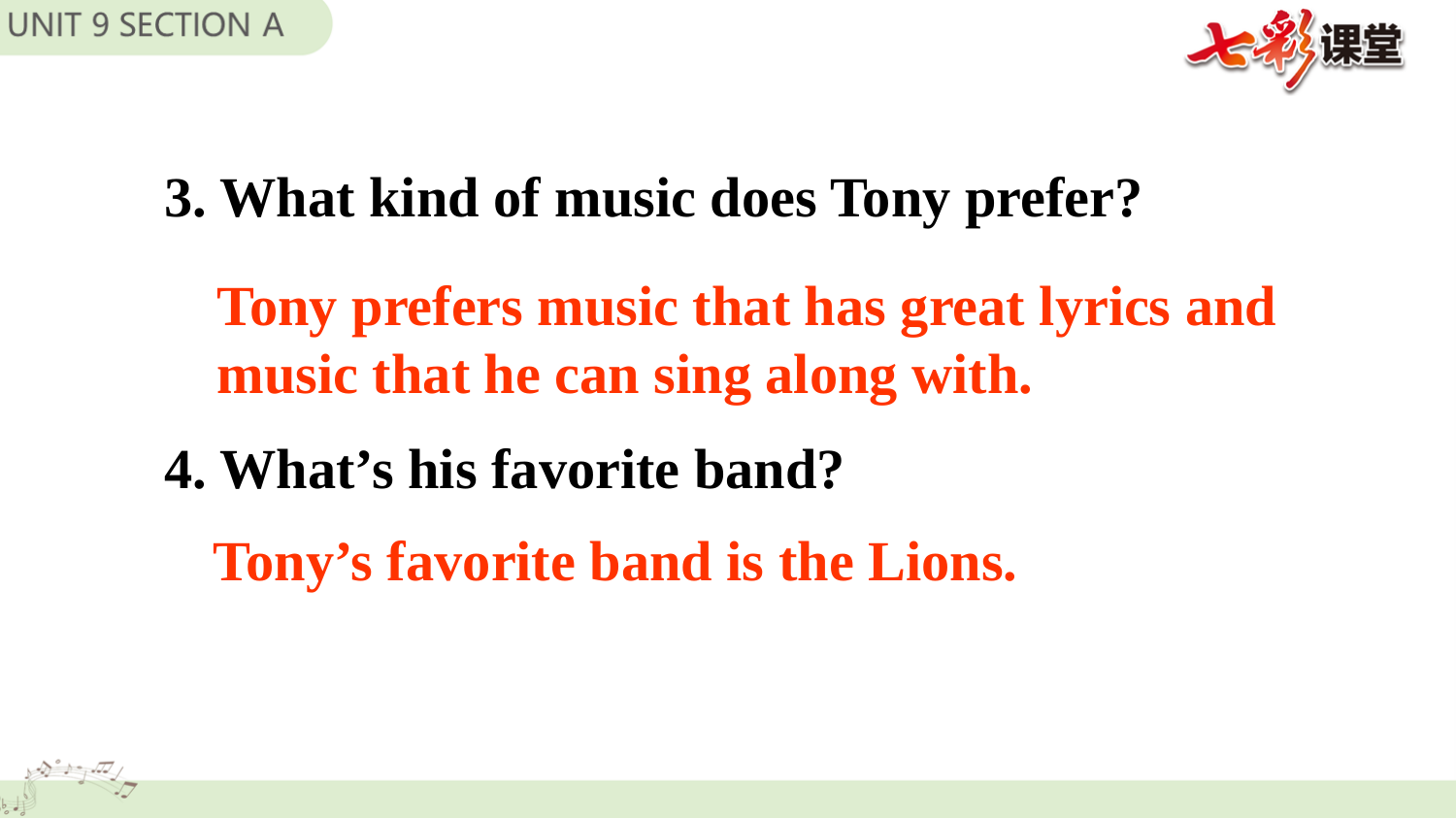

3. What kind of music does Tony prefer?

4. What’s his favorite band?
Tony prefers music that has great lyrics and music that he can sing along with.
Tony’s favorite band is the Lions.